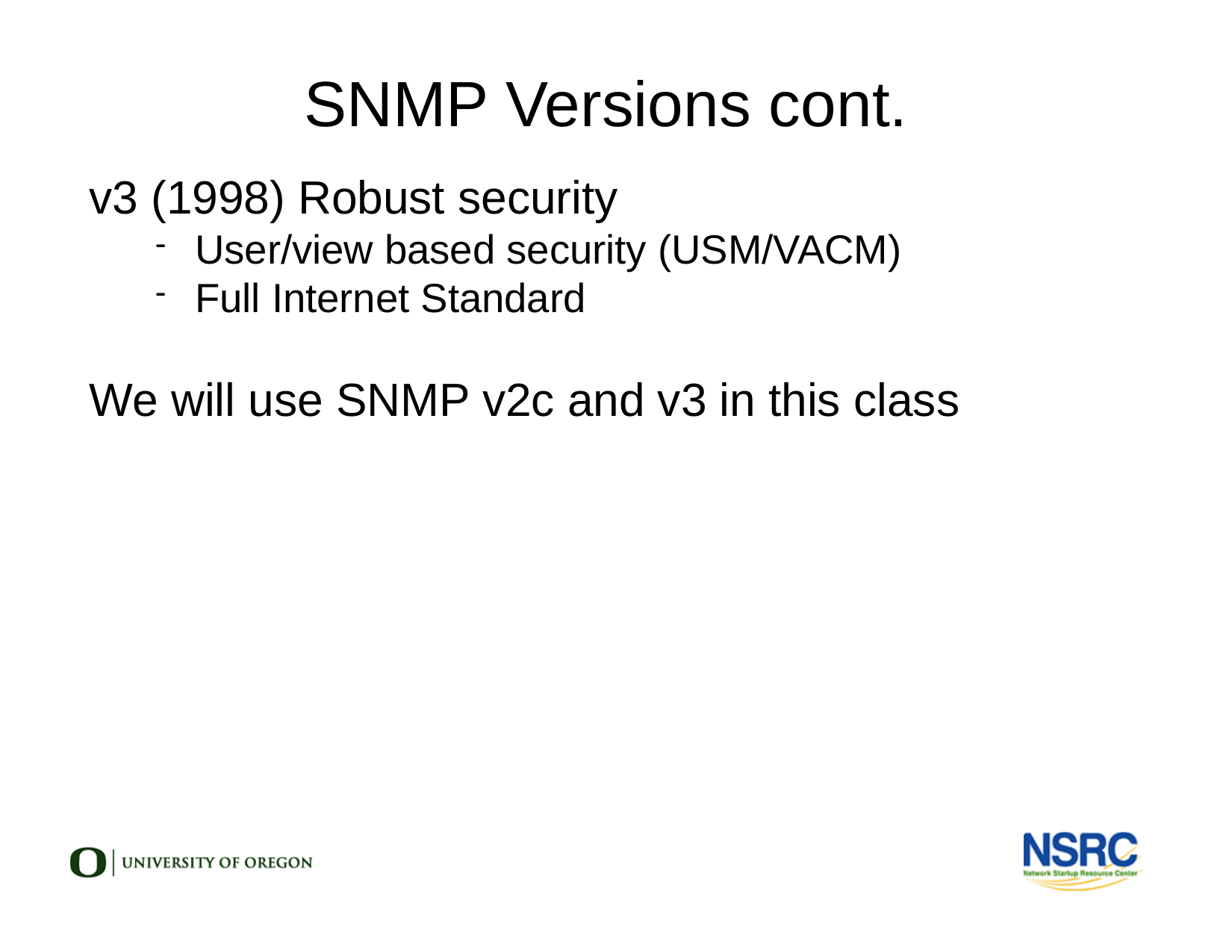

SNMP Versions cont.
v3 (1998) Robust security
User/view based security (USM/VACM)
Full Internet Standard

We will use SNMP v2c and v3 in this class